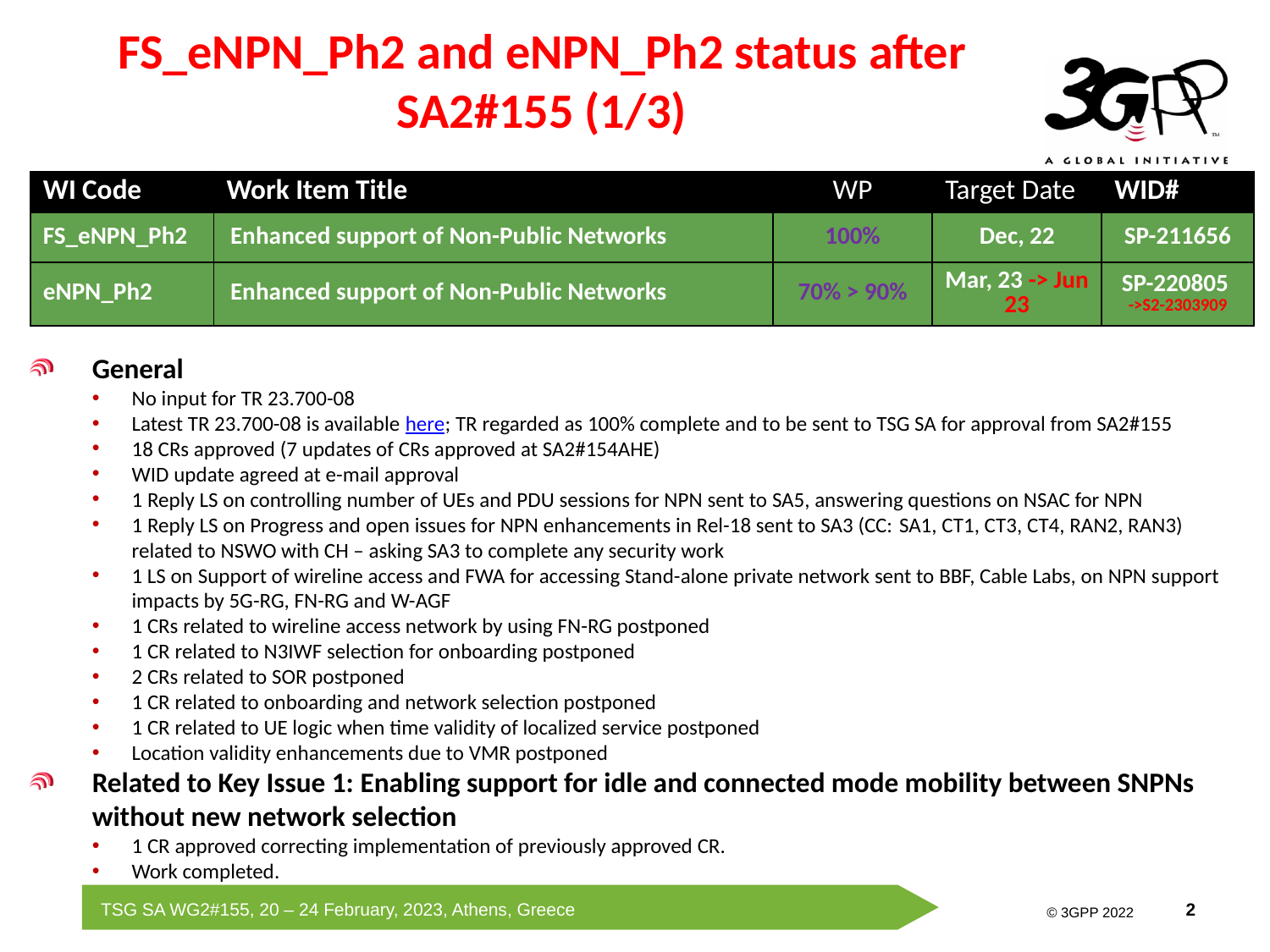

# FS_eNPN_Ph2 and eNPN_Ph2 status after SA2#155 (1/3)
| WI Code | Work Item Title | WP | Target Date | WID# |
| --- | --- | --- | --- | --- |
| FS\_eNPN\_Ph2 | Enhanced support of Non-Public Networks | 100% | Dec, 22 | SP-211656 |
| eNPN\_Ph2 | Enhanced support of Non-Public Networks | 70% > 90% | Mar, 23 -> Jun 23 | SP-220805 ->S2-2303909 |
| WI Code | Work Item Title | WP | Target Date | WID# |
| --- | --- | --- | --- | --- |
| FS\_eNPN\_Ph2 | Enhanced support of Non-Public Networks | 98% > 100% | Dec, 22 | SP-211656 |
General
No input for TR 23.700-08
Latest TR 23.700-08 is available here; TR regarded as 100% complete and to be sent to TSG SA for approval from SA2#155
18 CRs approved (7 updates of CRs approved at SA2#154AHE)
WID update agreed at e-mail approval
1 Reply LS on controlling number of UEs and PDU sessions for NPN sent to SA5, answering questions on NSAC for NPN
1 Reply LS on Progress and open issues for NPN enhancements in Rel-18 sent to SA3 (CC: SA1, CT1, CT3, CT4, RAN2, RAN3) related to NSWO with CH – asking SA3 to complete any security work
1 LS on Support of wireline access and FWA for accessing Stand-alone private network sent to BBF, Cable Labs, on NPN support impacts by 5G-RG, FN-RG and W-AGF
1 CRs related to wireline access network by using FN-RG postponed
1 CR related to N3IWF selection for onboarding postponed
2 CRs related to SOR postponed
1 CR related to onboarding and network selection postponed
1 CR related to UE logic when time validity of localized service postponed
Location validity enhancements due to VMR postponed
Related to Key Issue 1: Enabling support for idle and connected mode mobility between SNPNs without new network selection
1 CR approved correcting implementation of previously approved CR.
Work completed.